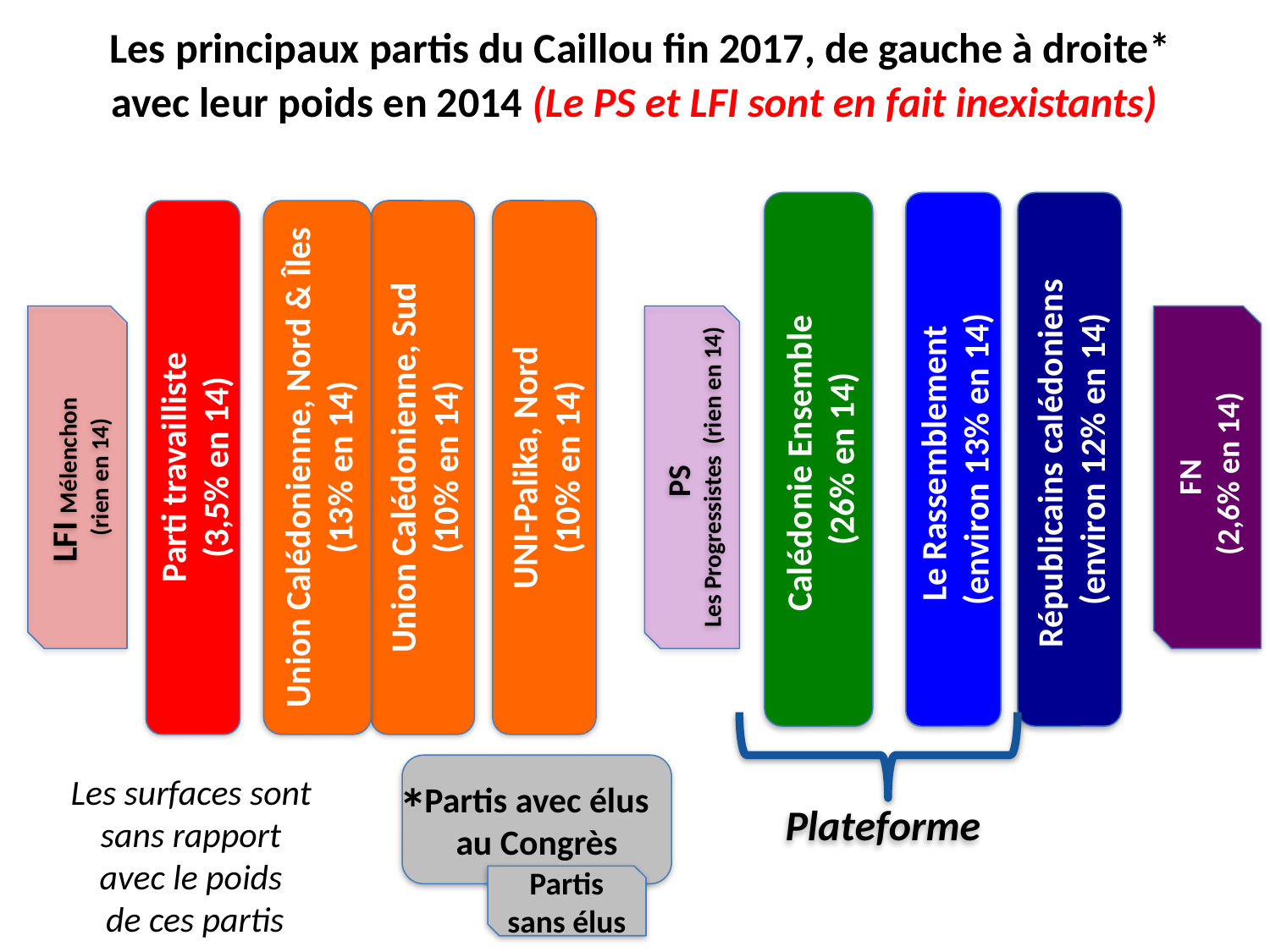

# Les principaux partis du Caillou fin 2017, de gauche à droite* avec leur poids en 2014 (Le PS et LFI sont en fait inexistants)
Le Rassemblement
(environ 13% en 14)
Calédonie Ensemble
(26% en 14)
Républicains calédoniens
(environ 12% en 14)
UNI-Palika, Nord
(10% en 14)
Parti travailliste
(3,5% en 14)
Union Calédonienne, Nord & Îles
(13% en 14)
Union Calédonienne, Sud
(10% en 14)
LFI Mélenchon
(rien en 14)
PS
Les Progressistes  (rien en 14)
FN
 (2,6% en 14)

*
Partis avec élus au Congrès
Les surfaces sont
sans rapport
avec le poids
de ces partis
Plateforme
Partis sans élus